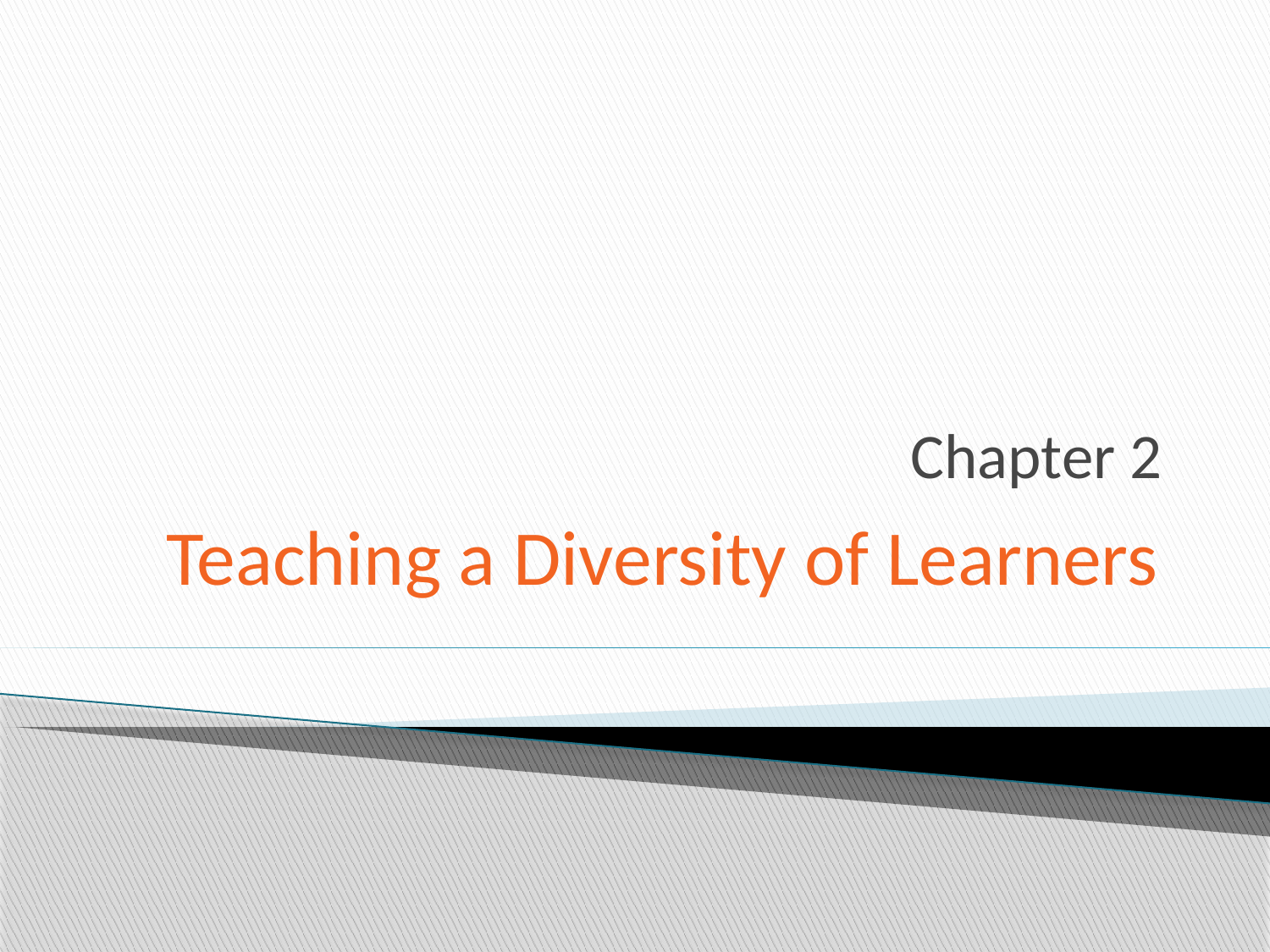

# Chapter 2
Teaching a Diversity of Learners